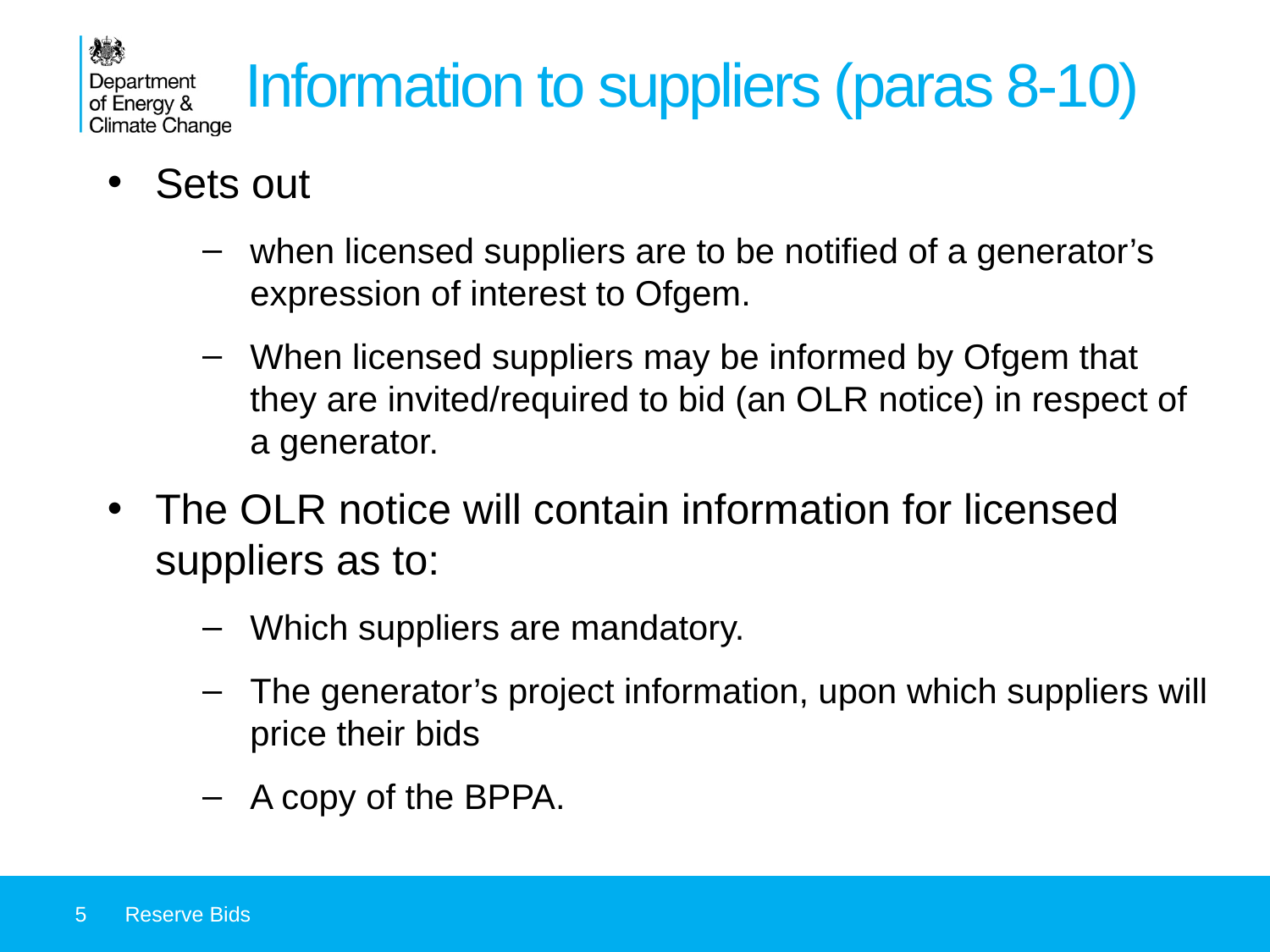

# Information to suppliers (paras 8-10)
Sets out
when licensed suppliers are to be notified of a generator’s expression of interest to Ofgem.
When licensed suppliers may be informed by Ofgem that they are invited/required to bid (an OLR notice) in respect of a generator.
The OLR notice will contain information for licensed suppliers as to:
Which suppliers are mandatory.
The generator’s project information, upon which suppliers will price their bids
A copy of the BPPA.
5
Reserve Bids